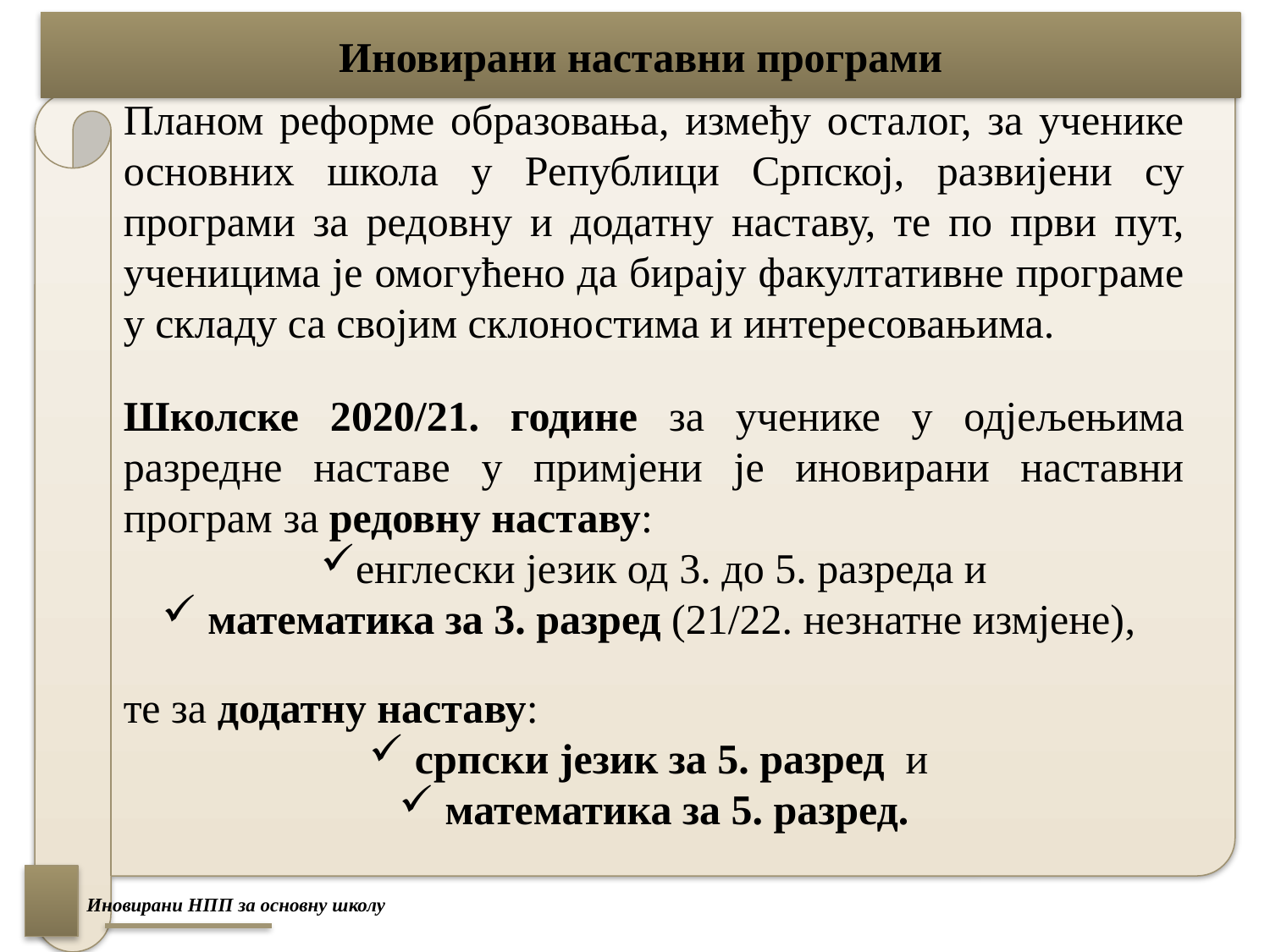

# Иновирани наставни програми

Планом реформе образовања, између осталог, за ученике основних школа у Републици Српској, развијени су програми за редовну и додатну наставу, те по први пут, ученицима је омогућено да бирају факултативне програме у складу са својим склоностима и интересовањима.

Школске 2020/21. године за ученике у одјељењима разредне наставе у примјени је иновирани наставни програм за редовну наставу:
енглески језик од 3. до 5. разреда и
 математика за 3. разред (21/22. незнатне измјене),

те за додатну наставу:
 српски језик за 5. разред  и
 математика за 5. разред.

Иновирани НПП за основну школу